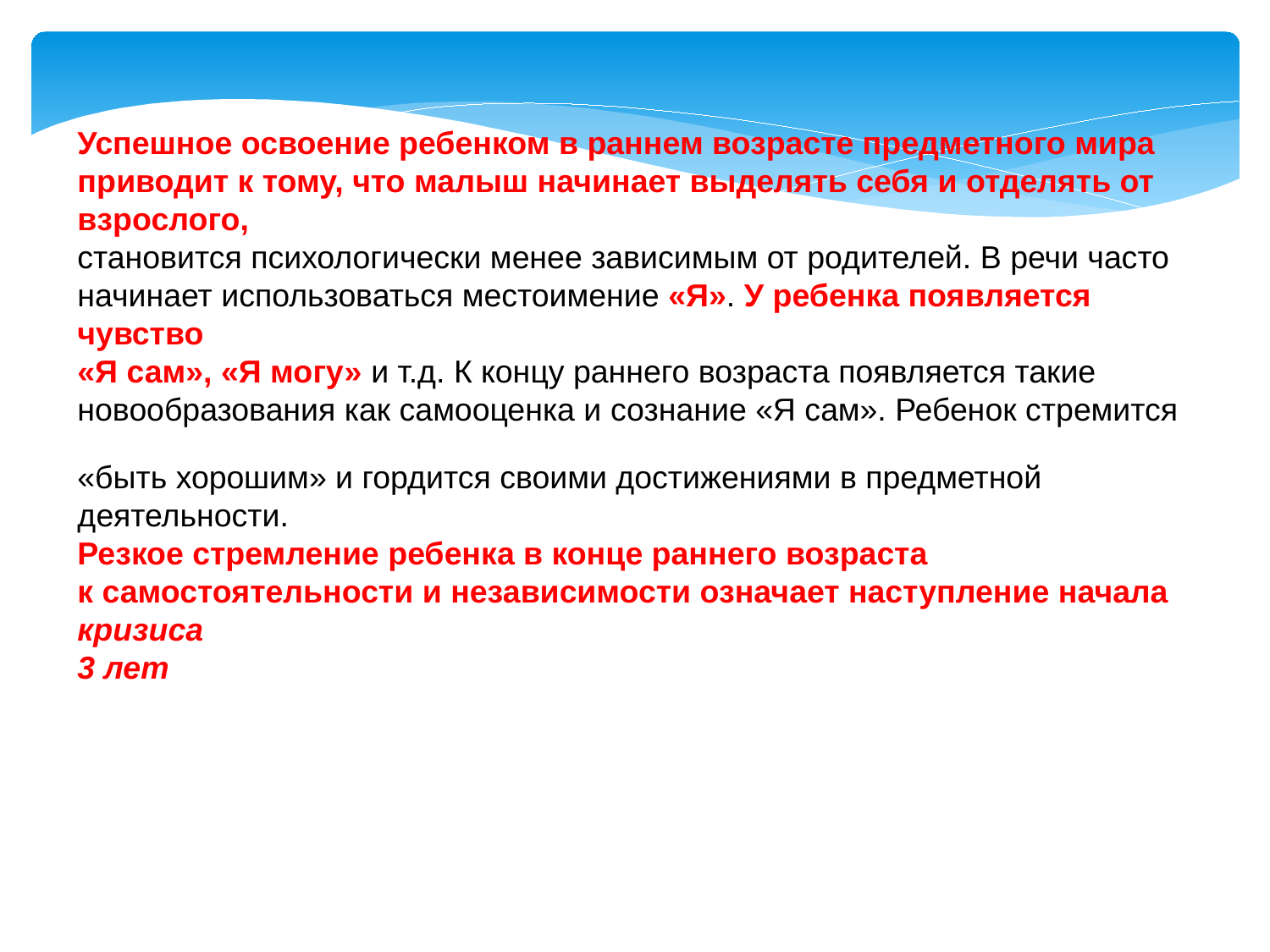

Успешное освоение ребенком в раннем возрасте предметного мира
приводит к тому, что малыш начинает выделять себя и отделять от взрослого,
становится психологически менее зависимым от родителей. В речи часто
начинает использоваться местоимение «Я». У ребенка появляется чувство
«Я сам», «Я могу» и т.д. К концу раннего возраста появляется такие
новообразования как самооценка и сознание «Я сам». Ребенок стремится
«быть хорошим» и гордится своими достижениями в предметной
деятельности.
Резкое стремление ребенка в конце раннего возраста
к самостоятельности и независимости означает наступление начала кризиса
3 лет